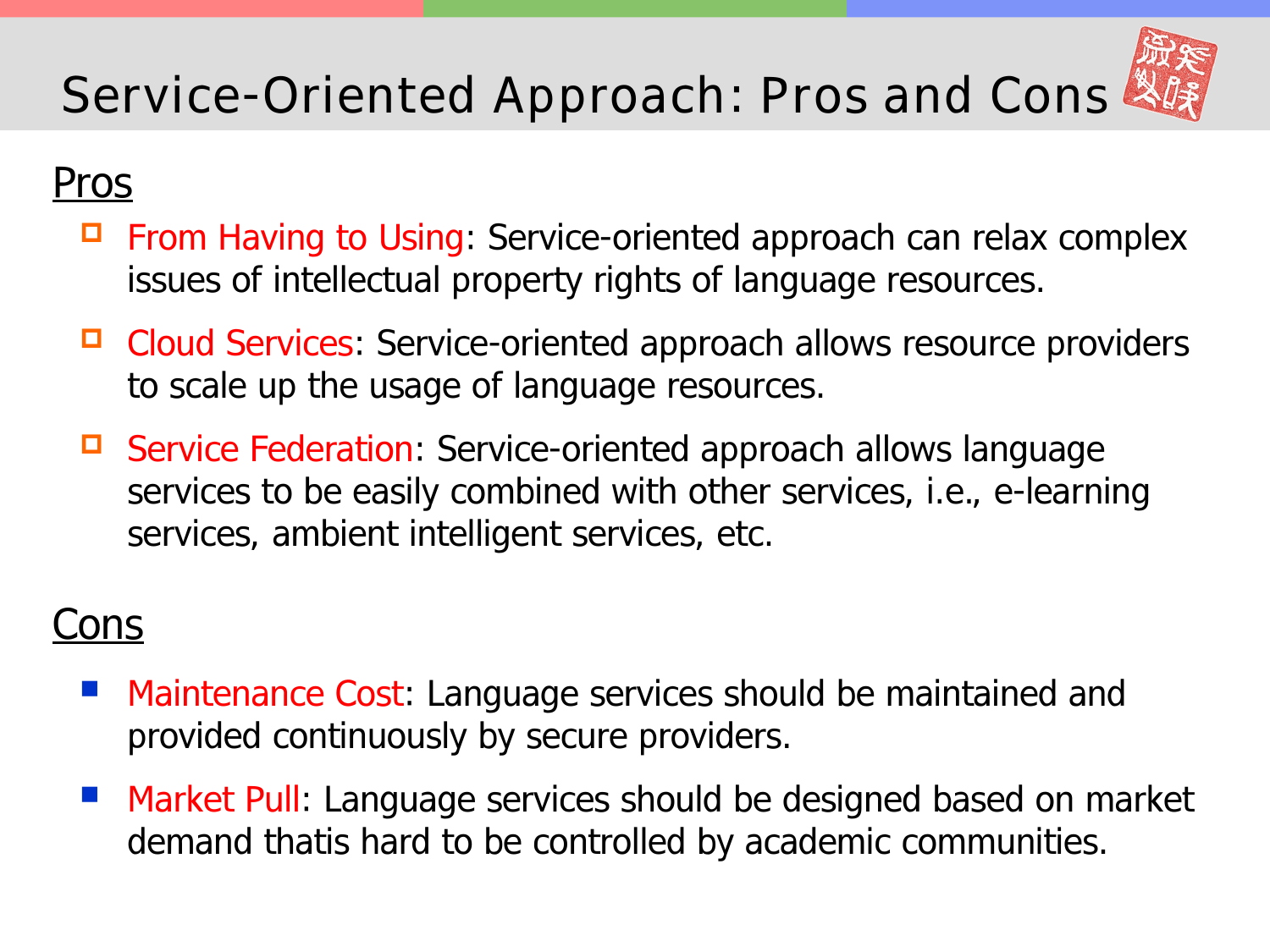

# Service-Oriented Approach: Pros and Cons
Pros
From Having to Using: Service-oriented approach can relax complex issues of intellectual property rights of language resources.
Cloud Services: Service-oriented approach allows resource providers to scale up the usage of language resources.
Service Federation: Service-oriented approach allows language services to be easily combined with other services, i.e., e-learning services, ambient intelligent services, etc.

Cons
Maintenance Cost: Language services should be maintained and provided continuously by secure providers.
Market Pull: Language services should be designed based on market demand thatis hard to be controlled by academic communities.